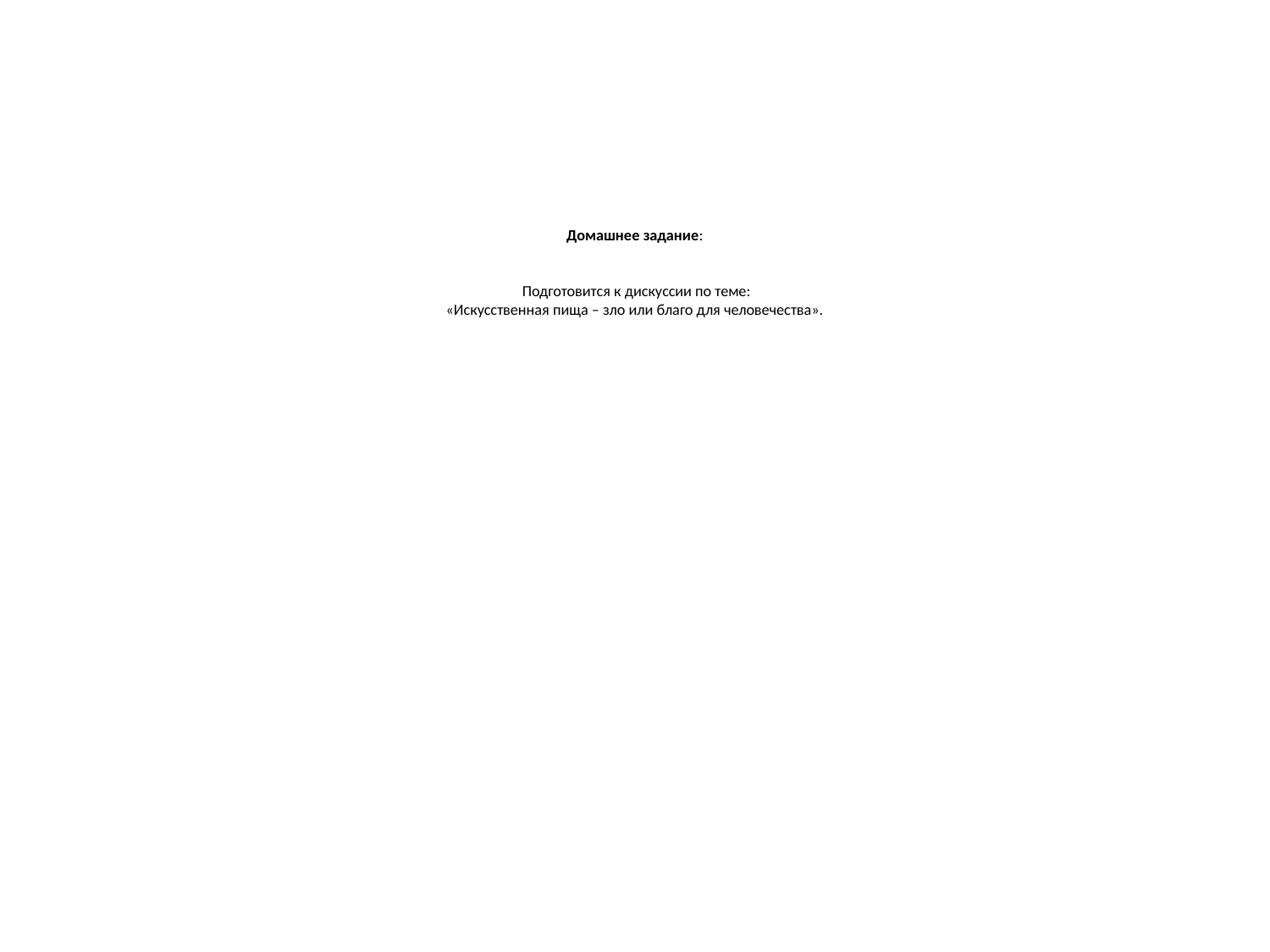

# Домашнее задание: Подготовится к дискуссии по теме: «Искусственная пища – зло или благо для человечества».